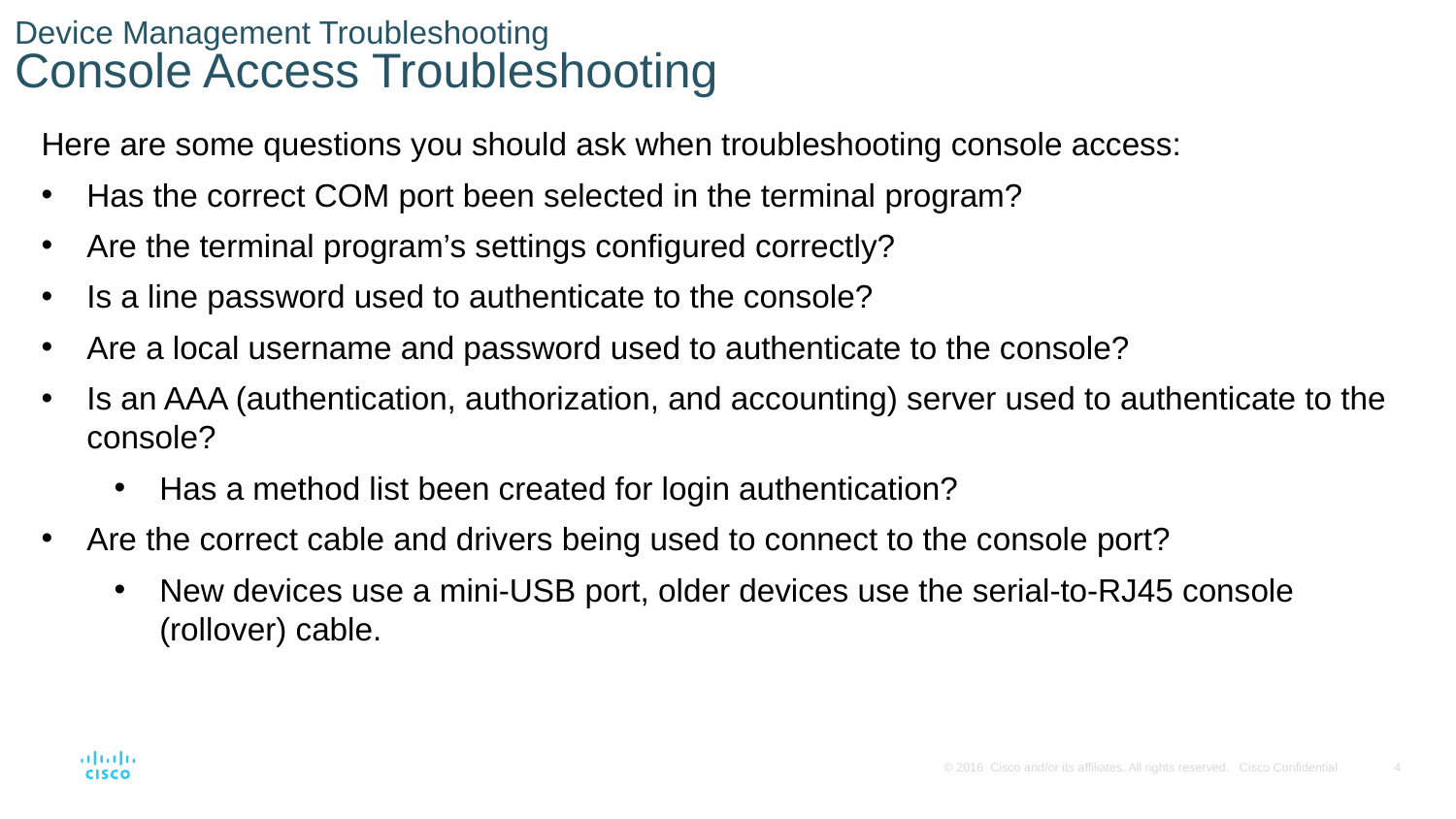

# Device Management Troubleshooting Console Access Troubleshooting
Here are some questions you should ask when troubleshooting console access:
Has the correct COM port been selected in the terminal program?
Are the terminal program’s settings configured correctly?
Is a line password used to authenticate to the console?
Are a local username and password used to authenticate to the console?
Is an AAA (authentication, authorization, and accounting) server used to authenticate to the console?
Has a method list been created for login authentication?
Are the correct cable and drivers being used to connect to the console port?
New devices use a mini-USB port, older devices use the serial-to-RJ45 console (rollover) cable.